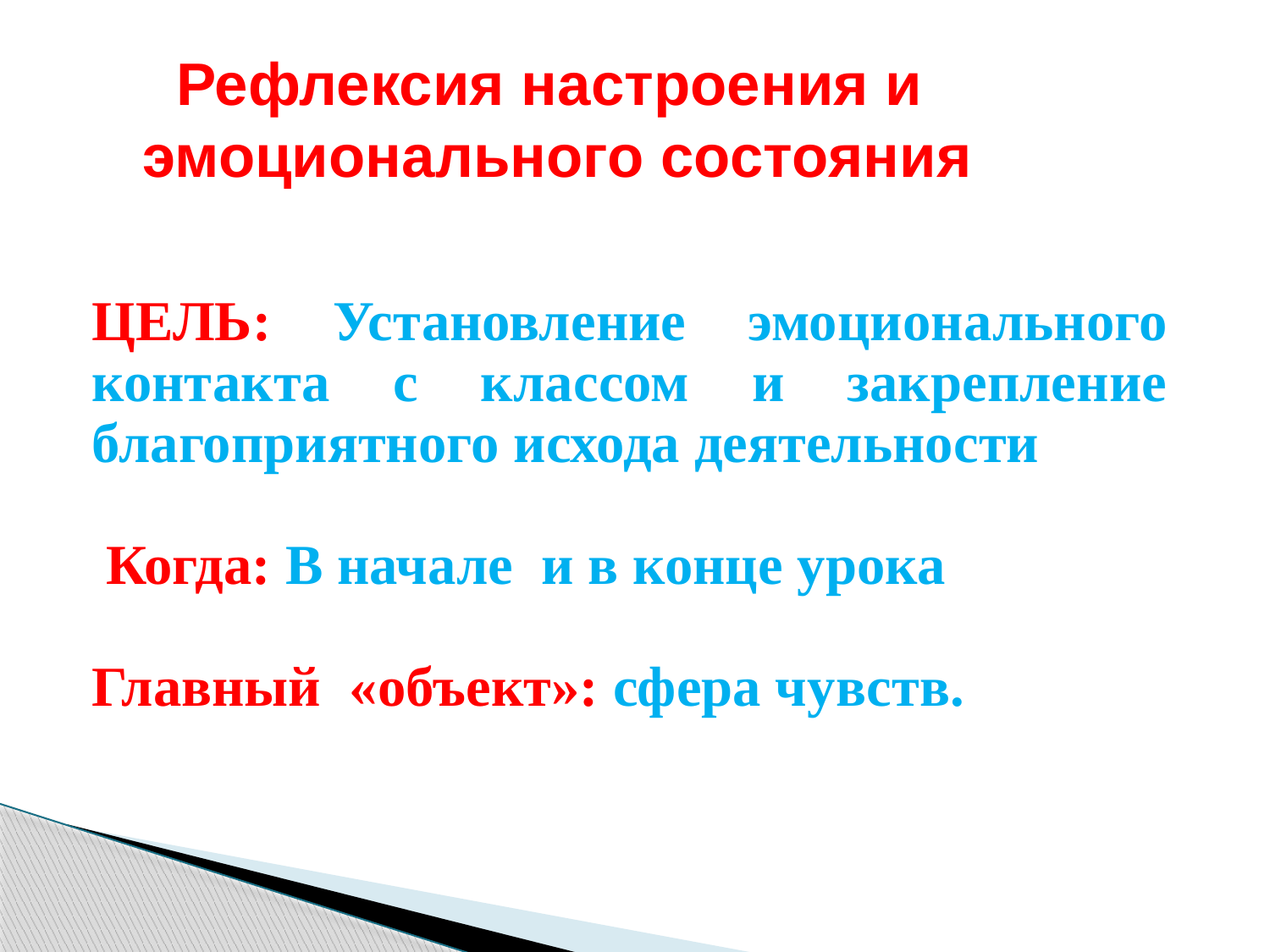

# Рефлексия настроения и эмоционального состояния

ЦЕЛЬ: Установление эмоционального контакта с классом и закрепление благоприятного исхода деятельности

 Когда: В начале  и в конце урока

Главный  «объект»: сфера чувств.